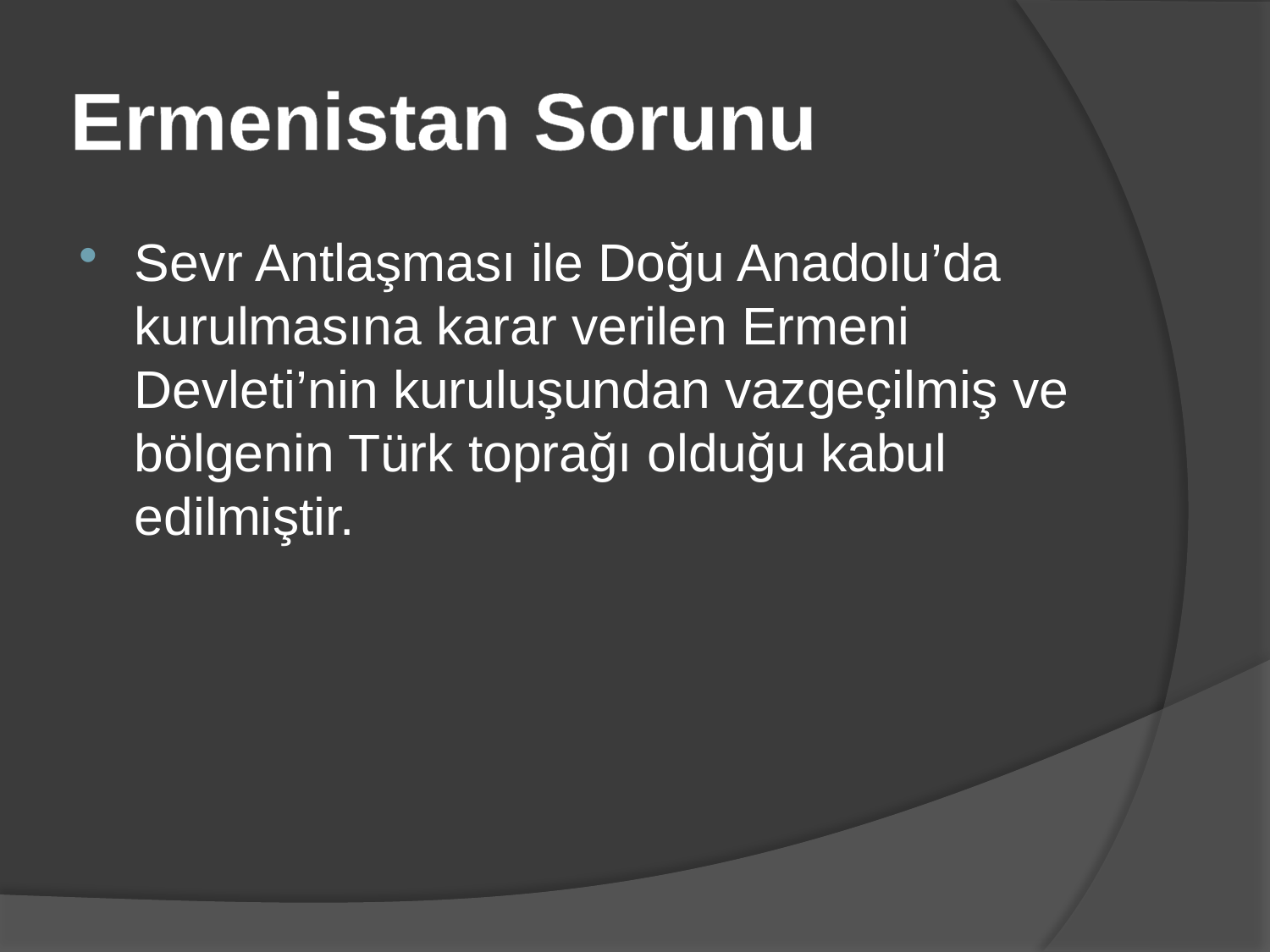

# Ermenistan Sorunu
Sevr Antlaşması ile Doğu Anadolu’da kurulmasına karar verilen Ermeni Devleti’nin kuruluşundan vazgeçilmiş ve bölgenin Türk toprağı olduğu kabul edilmiştir.